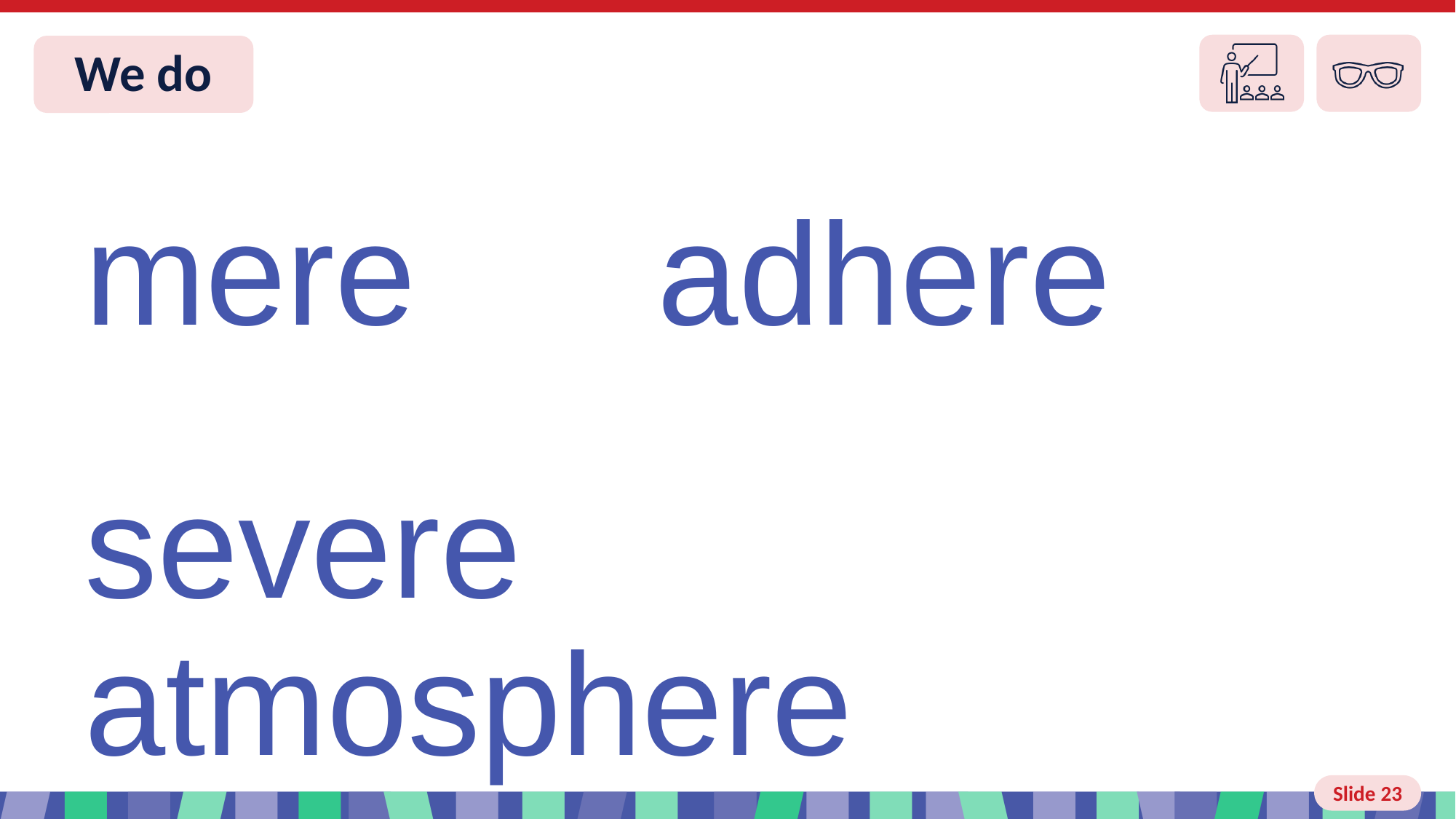

Slide 23 We do
mere      adhere
severe   atmosphere